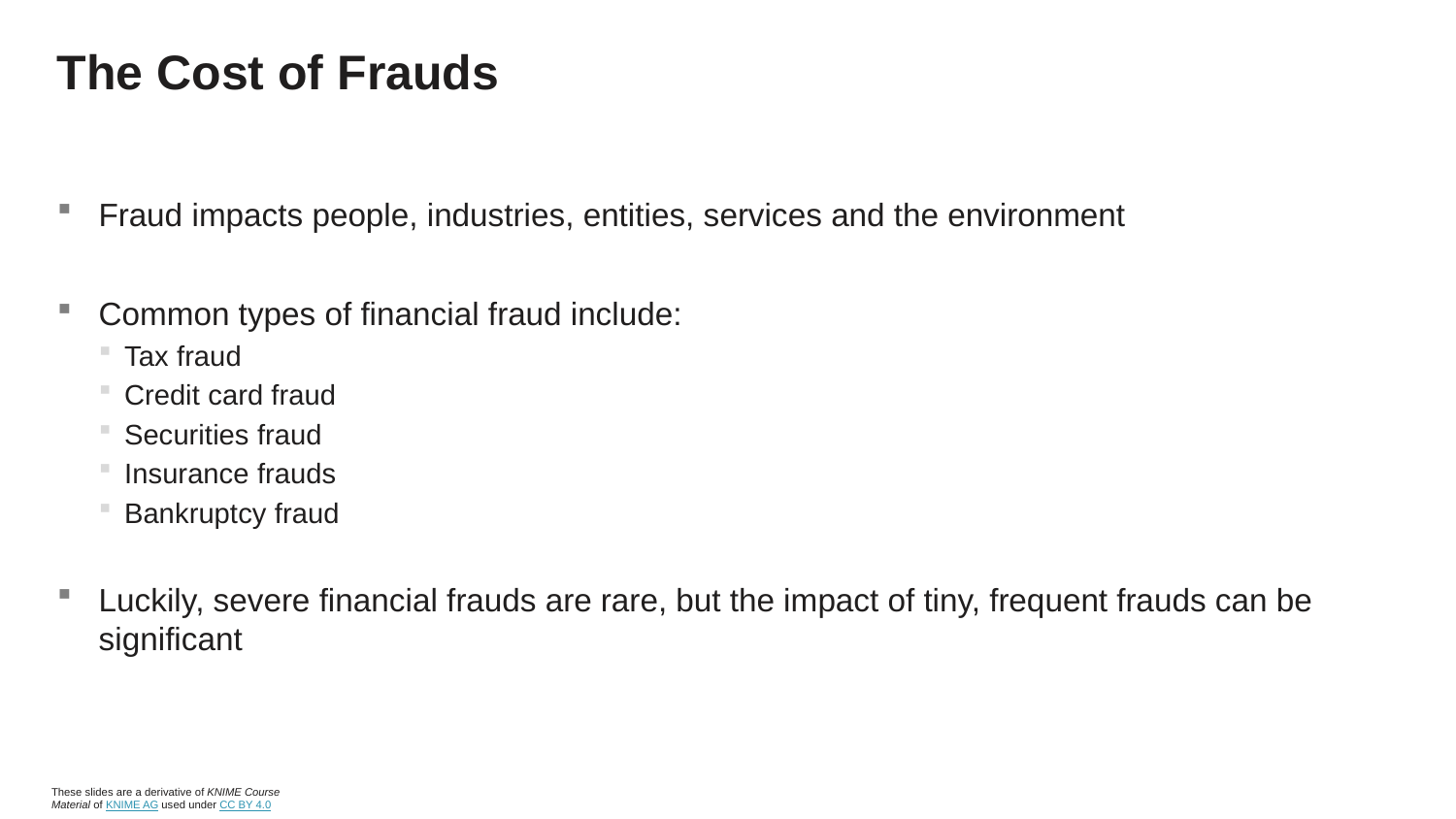

# The Cost of Frauds

Fraud impacts people, industries, entities, services and the environment

Common types of financial fraud include:
Tax fraud
Credit card fraud
Securities fraud
Insurance frauds
Bankruptcy fraud

Luckily, severe financial frauds are rare, but the impact of tiny, frequent frauds can be significant